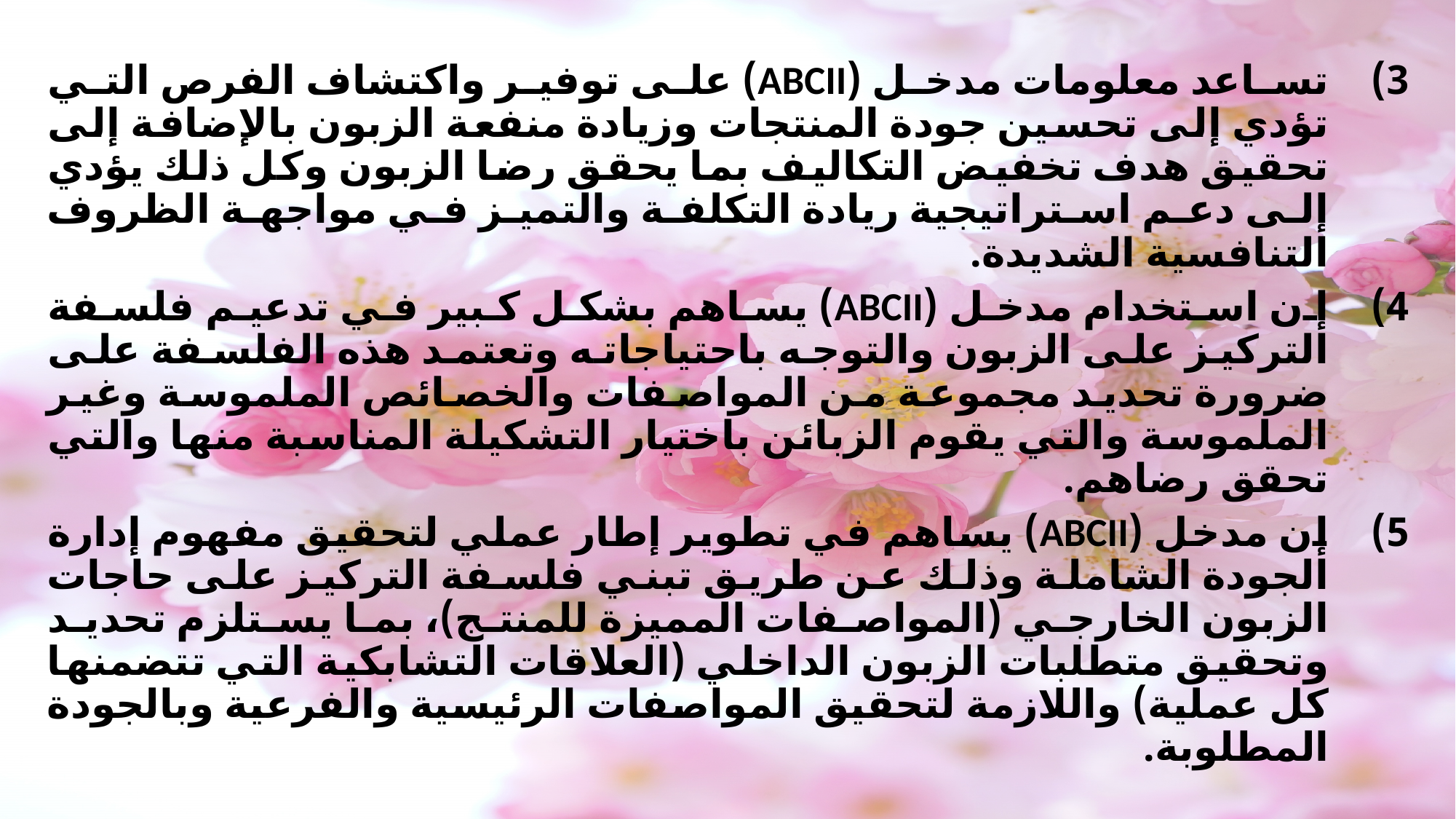

#
تساعد معلومات مدخل (ABCII) على توفير واكتشاف الفرص التي تؤدي إلى تحسين جودة المنتجات وزيادة منفعة الزبون بالإضافة إلى تحقيق هدف تخفيض التكاليف بما يحقق رضا الزبون وكل ذلك يؤدي إلى دعم استراتيجية ريادة التكلفة والتميز في مواجهة الظروف التنافسية الشديدة.
إن استخدام مدخل (ABCII) يساهم بشكل كبير في تدعيم فلسفة التركيز على الزبون والتوجه باحتياجاته وتعتمد هذه الفلسفة على ضرورة تحديد مجموعة من المواصفات والخصائص الملموسة وغير الملموسة والتي يقوم الزبائن باختيار التشكيلة المناسبة منها والتي تحقق رضاهم.
إن مدخل (ABCII) يساهم في تطوير إطار عملي لتحقيق مفهوم إدارة الجودة الشاملة وذلك عن طريق تبني فلسفة التركيز على حاجات الزبون الخارجي (المواصفات المميزة للمنتج)، بما يستلزم تحديد وتحقيق متطلبات الزبون الداخلي (العلاقات التشابكية التي تتضمنها كل عملية) واللازمة لتحقيق المواصفات الرئيسية والفرعية وبالجودة المطلوبة.